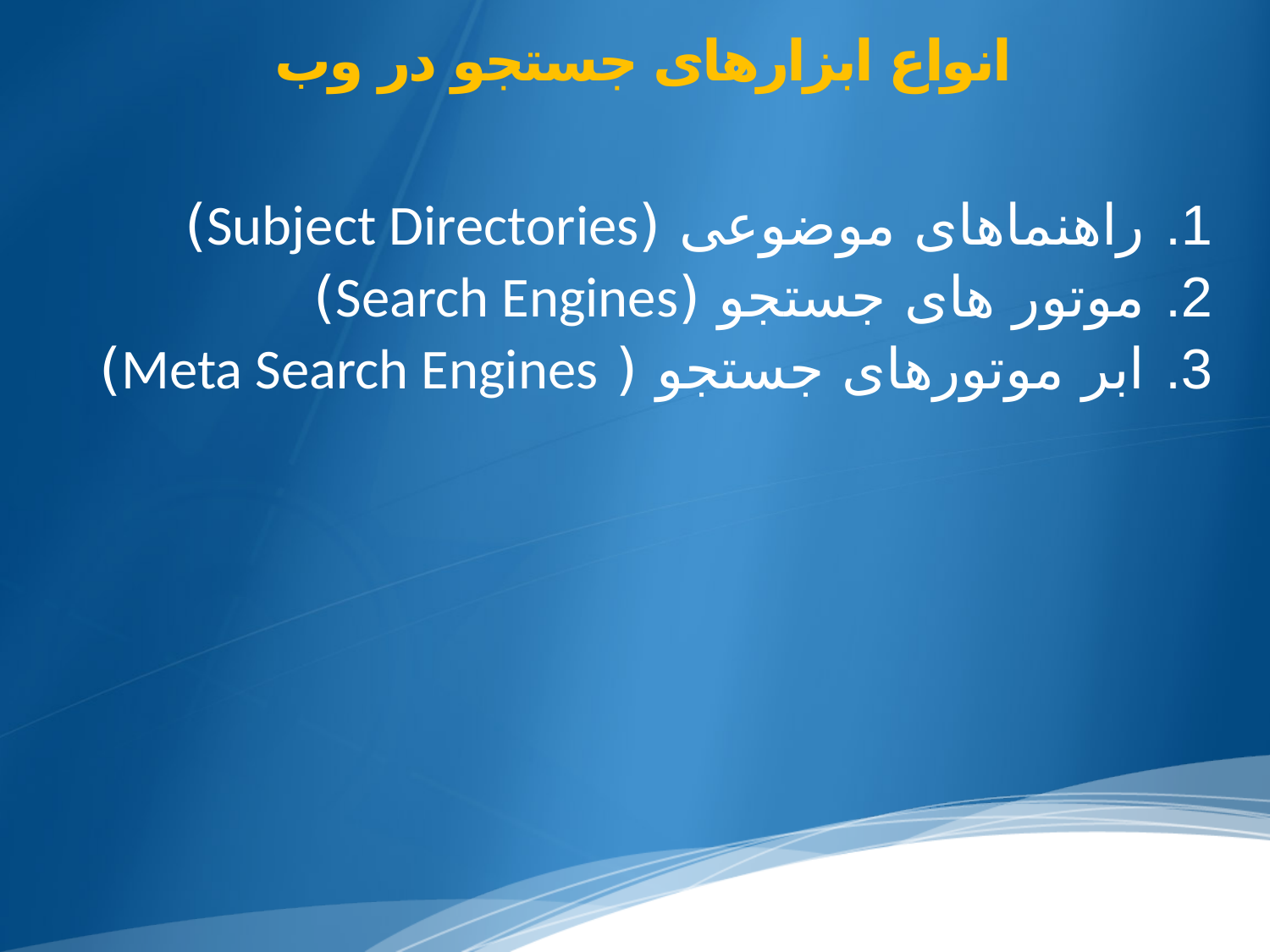

# انواع ابزارهای جستجو در وب
راهنماهای موضوعی (Subject Directories)
موتور های جستجو (Search Engines)
ابر موتورهای جستجو ( Meta Search Engines)